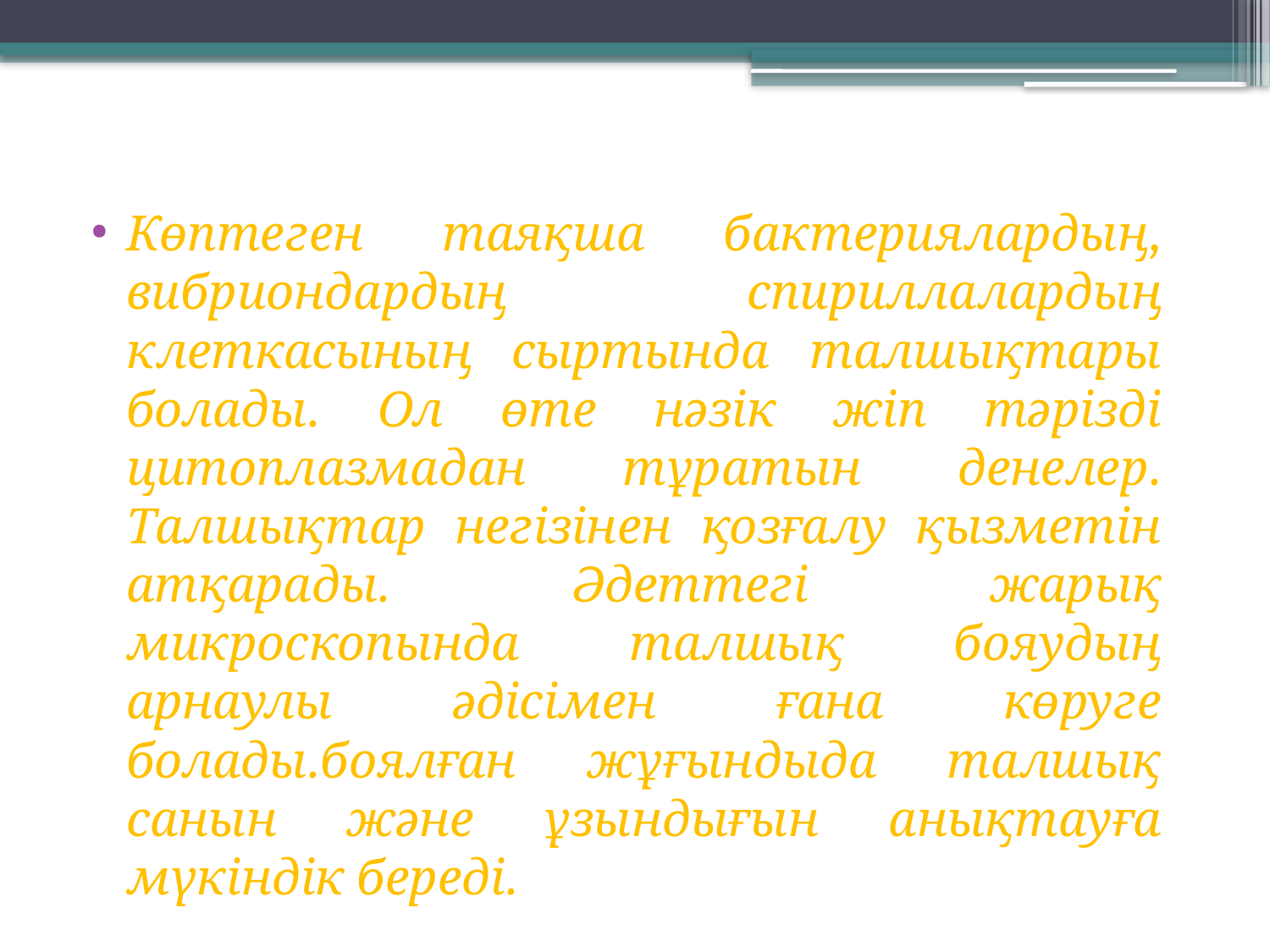

Көптеген таяқша бактериялардың, вибриондардың спириллалардың клеткасының сыртында талшықтары болады. Ол өте нәзік жіп тәрізді цитоплазмадан тұратын денелер. Талшықтар негізінен қозғалу қызметін атқарады. Әдеттегі жарық микроскопында талшық бояудың арнаулы әдісімен ғана көруге болады.боялған жұғындыда талшық санын және ұзындығын анықтауға мүкіндік береді.